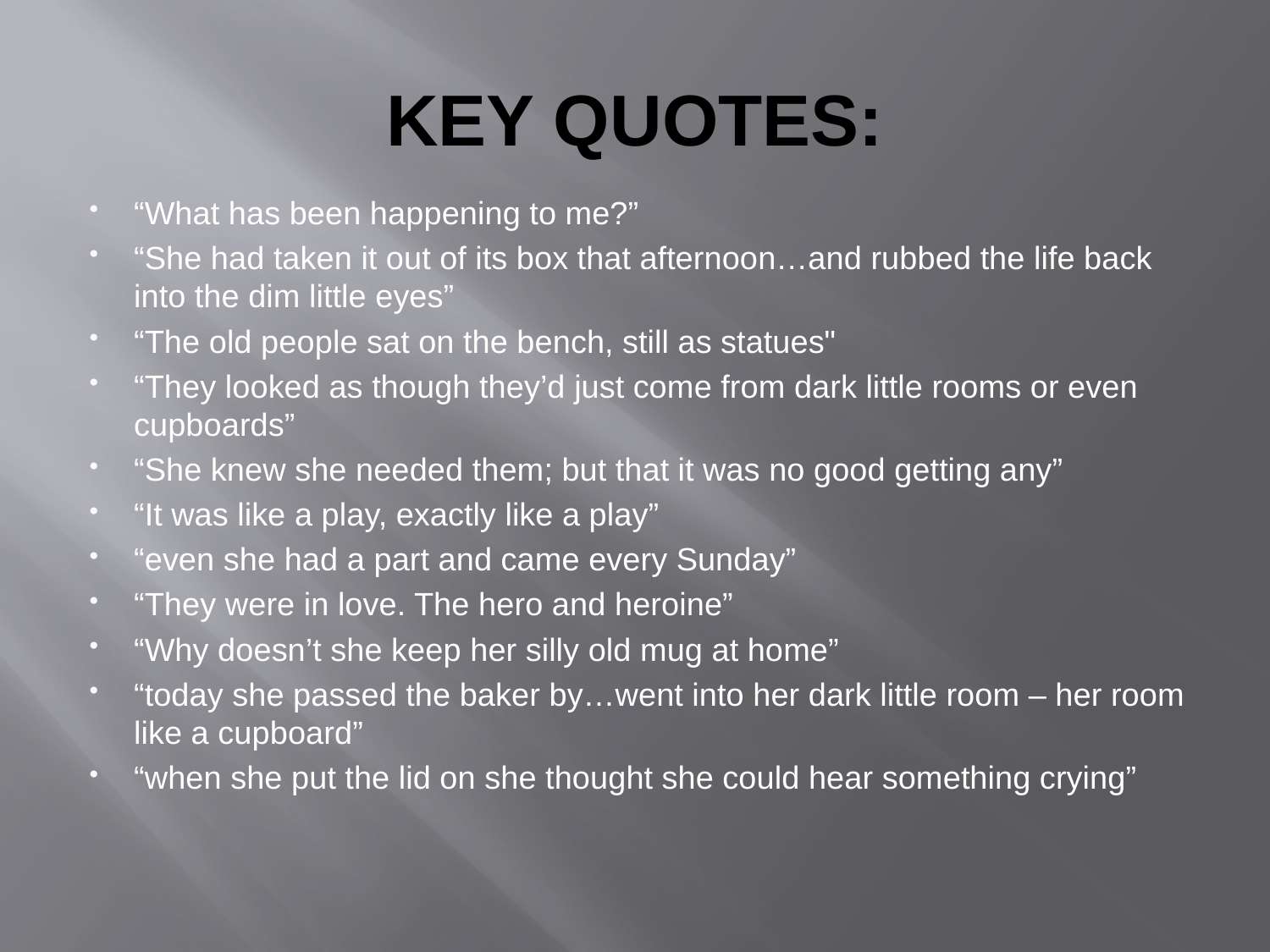

# KEY QUOTES:
“What has been happening to me?”
“She had taken it out of its box that afternoon…and rubbed the life back into the dim little eyes”
“The old people sat on the bench, still as statues"
“They looked as though they’d just come from dark little rooms or even cupboards”
“She knew she needed them; but that it was no good getting any”
“It was like a play, exactly like a play”
“even she had a part and came every Sunday”
“They were in love. The hero and heroine”
“Why doesn’t she keep her silly old mug at home”
“today she passed the baker by…went into her dark little room – her room like a cupboard”
“when she put the lid on she thought she could hear something crying”